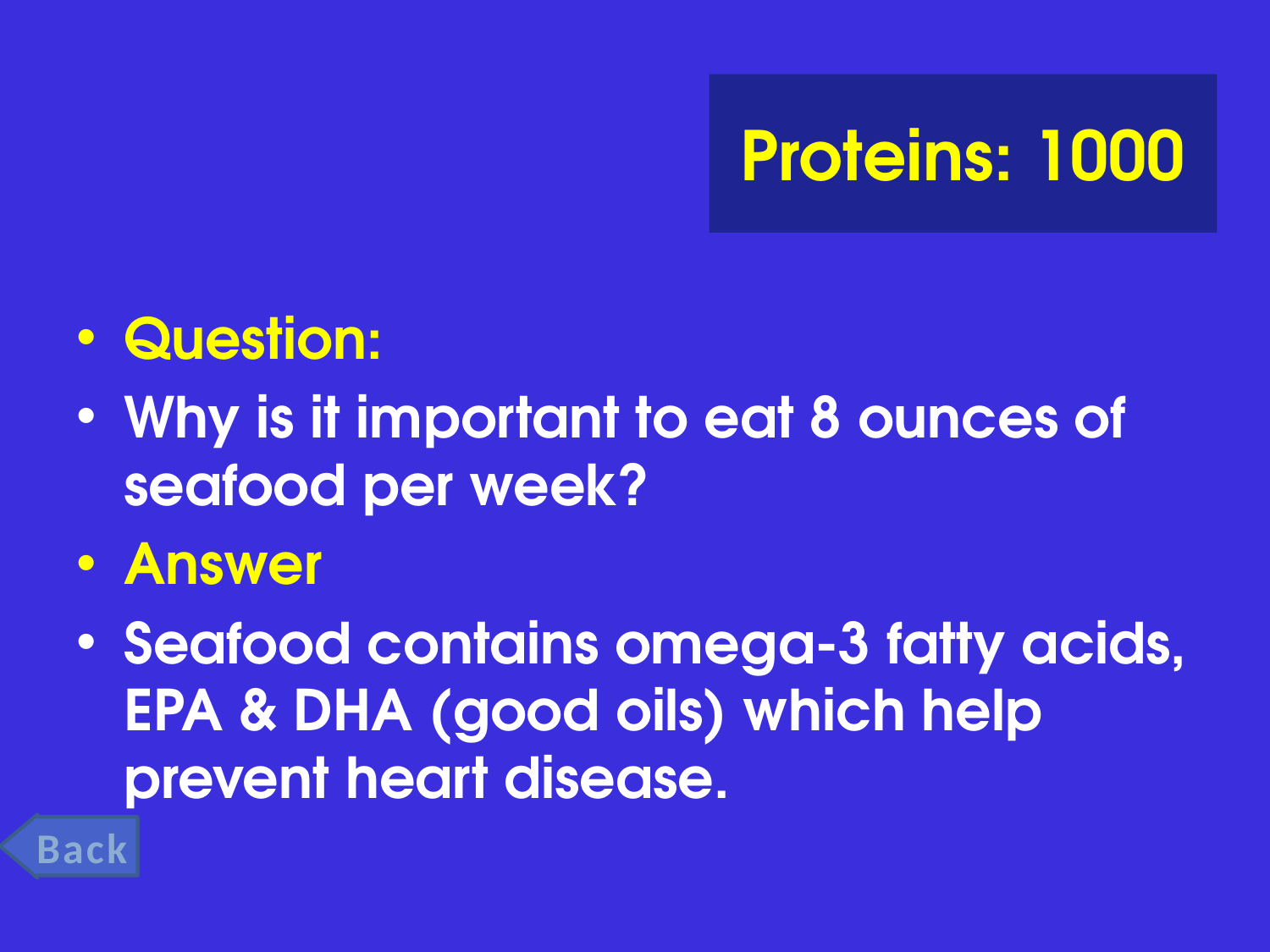

# Proteins: 1000

Question:
Why is it important to eat 8 ounces of seafood per week?
Answer
Seafood contains omega-3 fatty acids, EPA & DHA (good oils) which help prevent heart disease.

Back